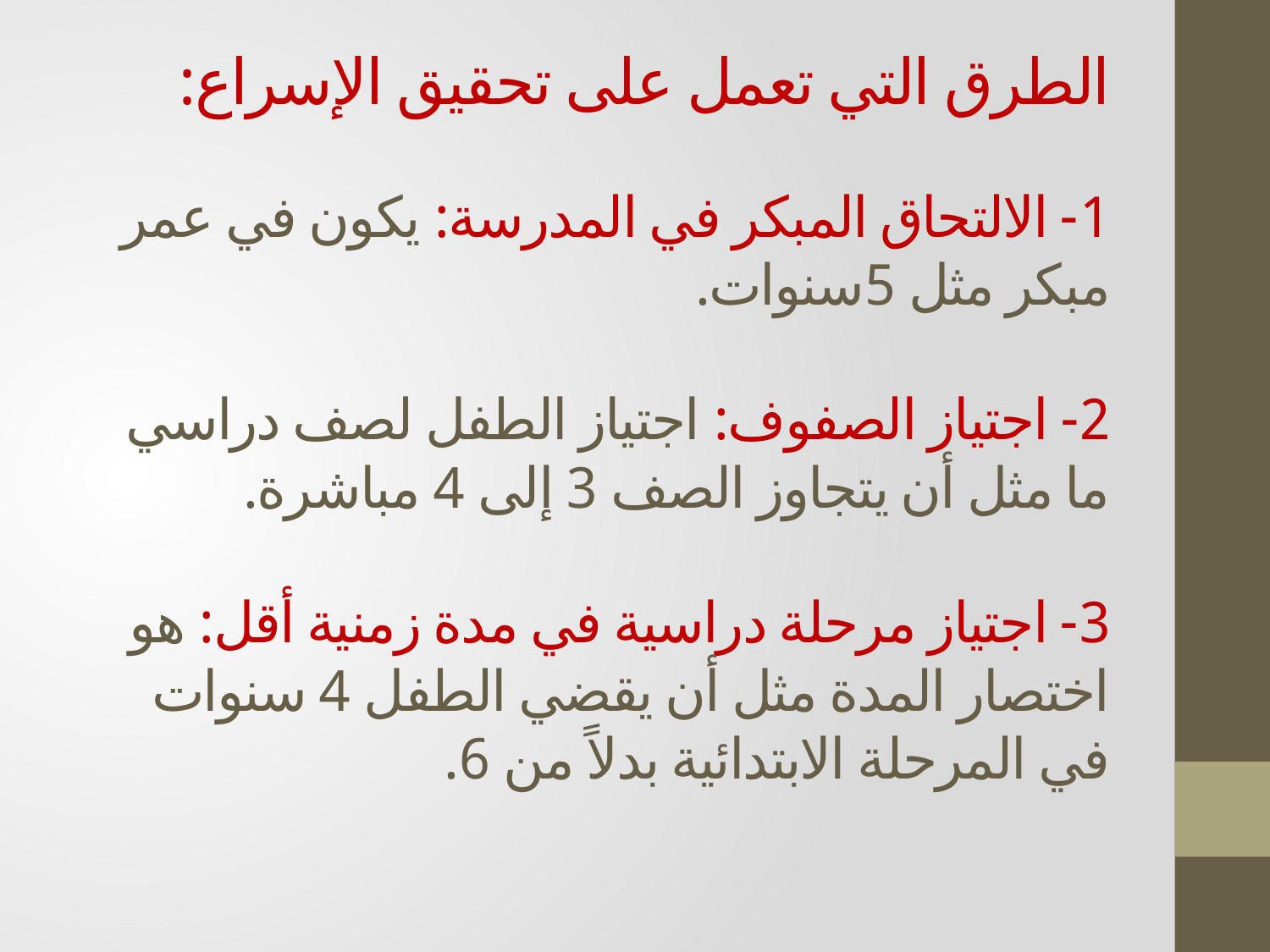

# الطرق التي تعمل على تحقيق الإسراع: 1- الالتحاق المبكر في المدرسة: يكون في عمر مبكر مثل 5سنوات. 2- اجتياز الصفوف: اجتياز الطفل لصف دراسي ما مثل أن يتجاوز الصف 3 إلى 4 مباشرة. 3- اجتياز مرحلة دراسية في مدة زمنية أقل: هو اختصار المدة مثل أن يقضي الطفل 4 سنوات في المرحلة الابتدائية بدلاً من 6.